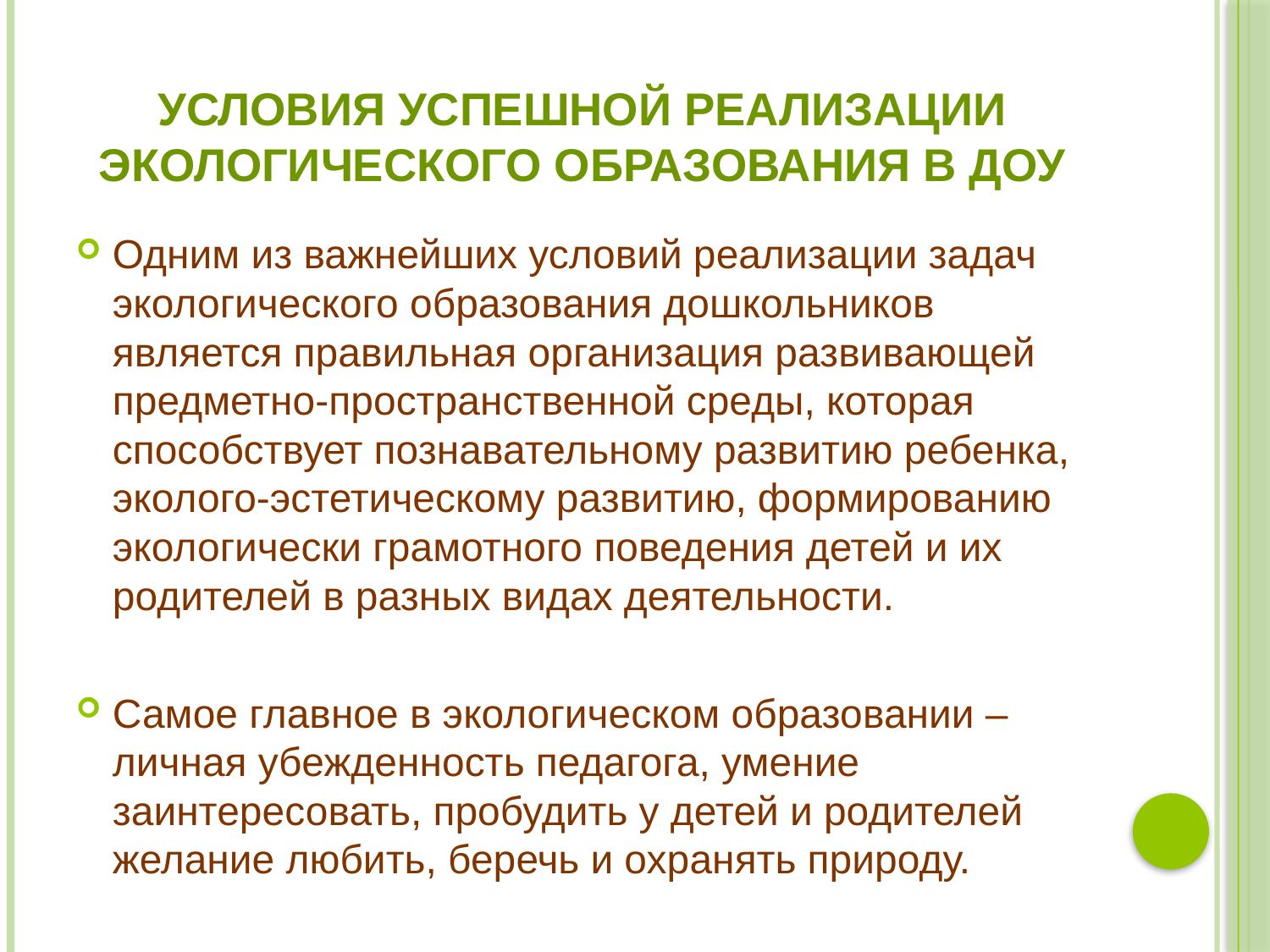

# Условия успешной реализации экологического образования в ДОУ
Одним из важнейших условий реализации задач экологического образования дошкольников является правильная организация развивающей предметно-пространственной среды, которая способствует познавательному развитию ребенка, эколого-эстетическому развитию, формированию экологически грамотного поведения детей и их родителей в разных видах деятельности.

Самое главное в экологическом образовании – личная убежденность педагога, умение заинтересовать, пробудить у детей и родителей желание любить, беречь и охранять природу.